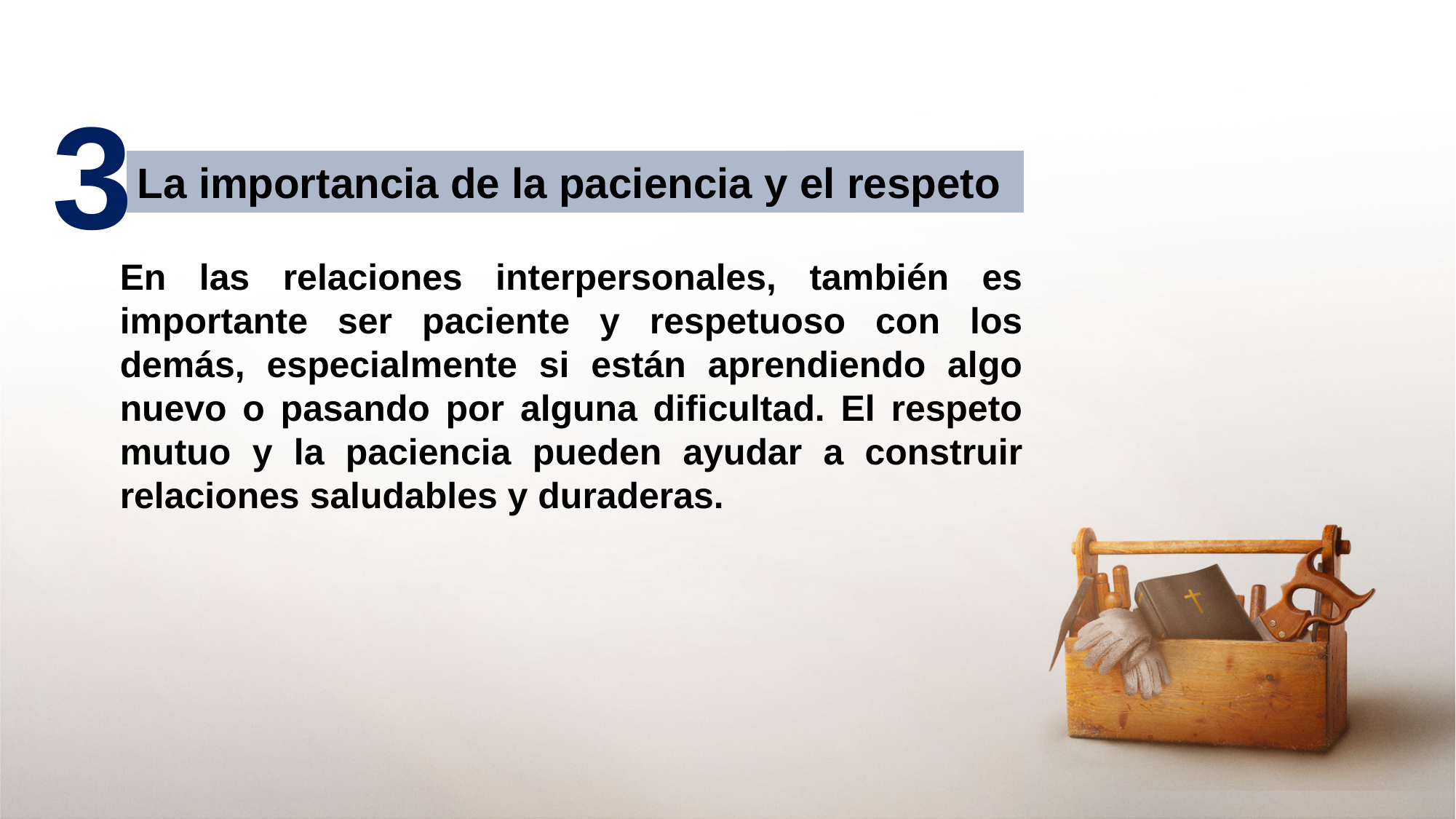

3
La importancia de la paciencia y el respeto
En las relaciones interpersonales, también es importante ser paciente y respetuoso con los demás, especialmente si están aprendiendo algo nuevo o pasando por alguna dificultad. El respeto mutuo y la paciencia pueden ayudar a construir relaciones saludables y duraderas.